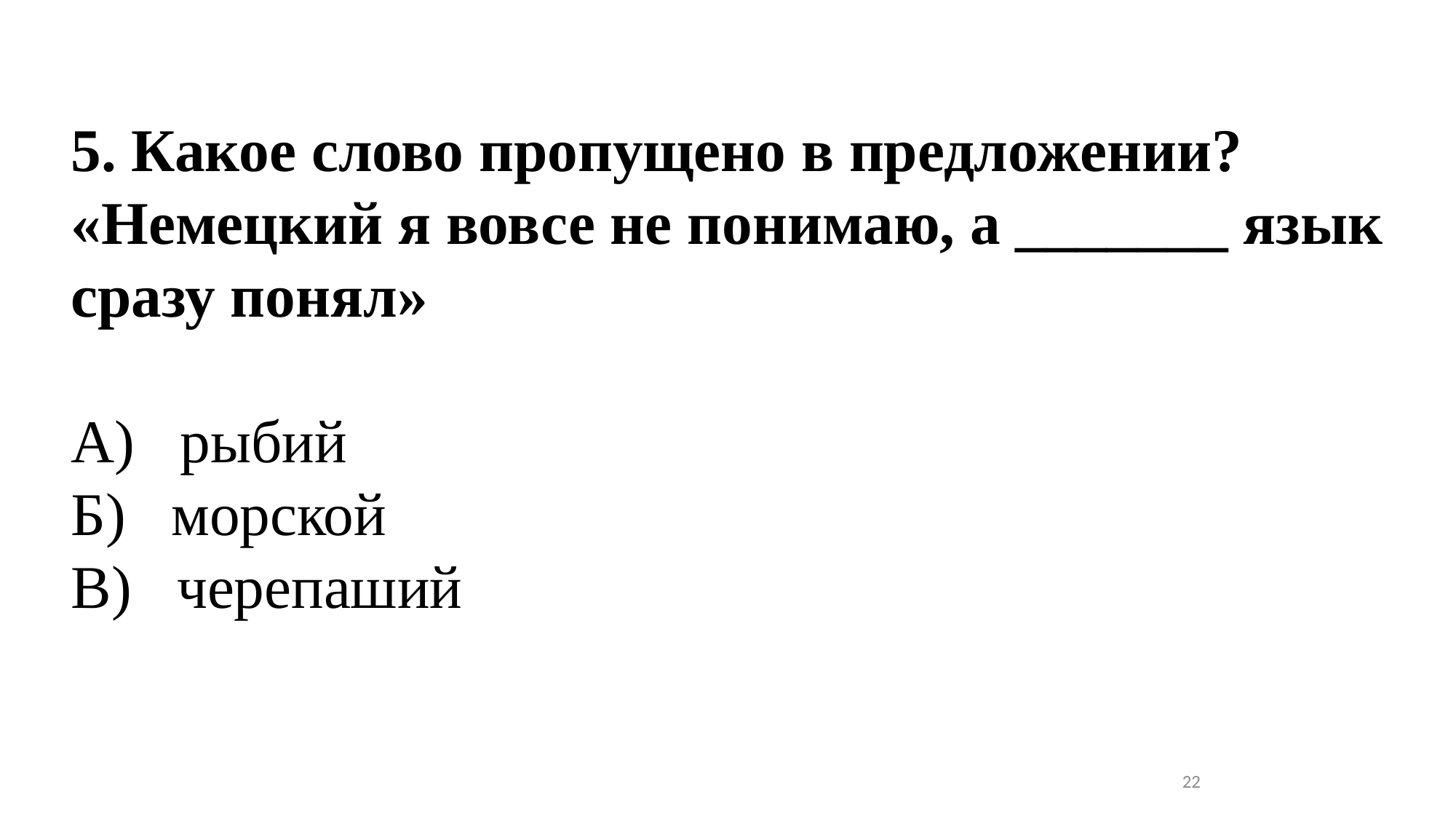

5. Какое слово пропущено в предложении?
«Немецкий я вовсе не понимаю, а _______ язык сразу понял»

А)   рыбий
Б)   морской
В)   черепаший

22